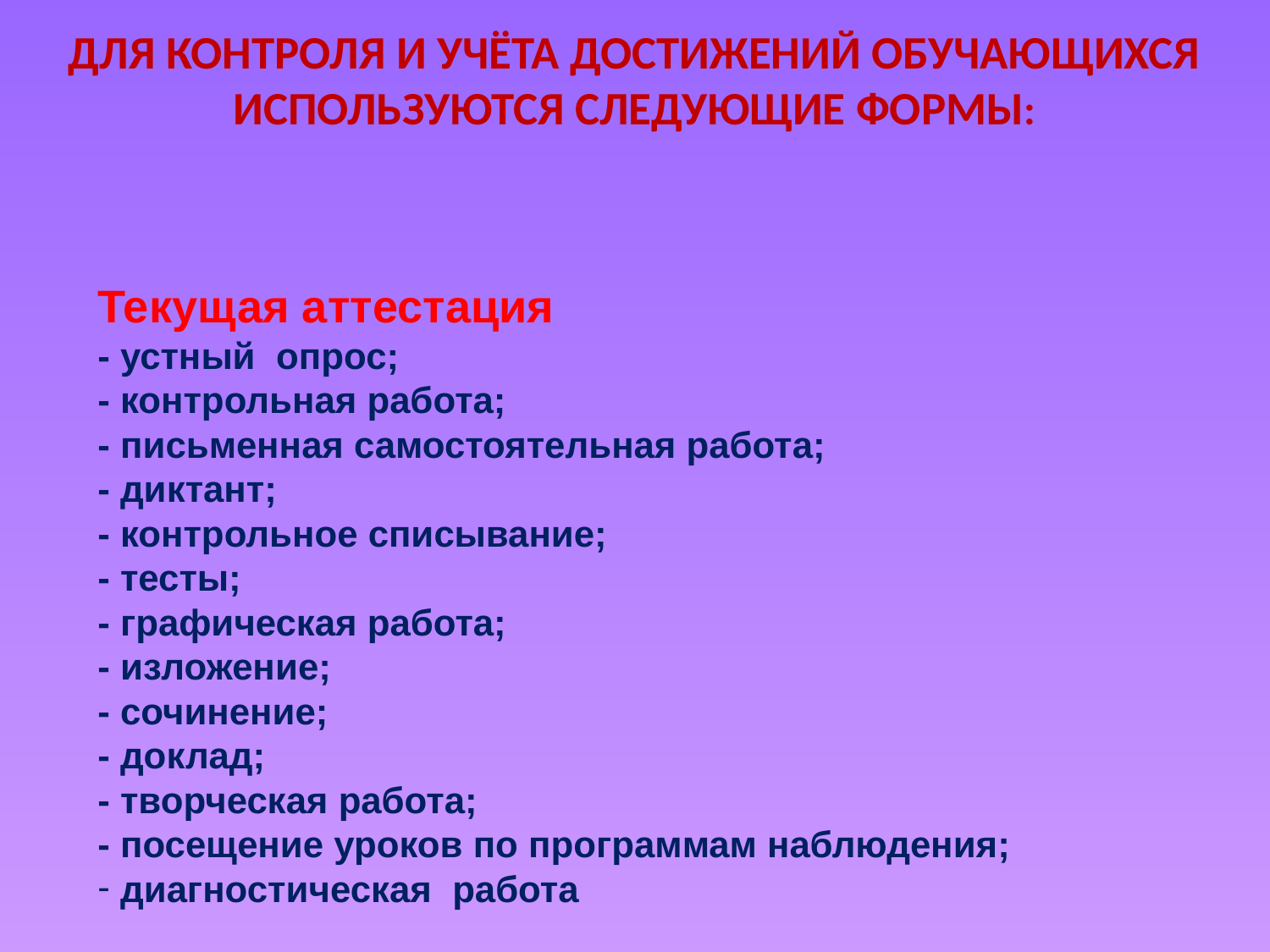

# Для контроля и учёта достижений обучающихся используются следующие формы:

Текущая аттестация
- устный  опрос;
- контрольная работа;
- письменная самостоятельная работа;
- диктант;
- контрольное списывание;
- тесты;
- графическая работа;
- изложение;
- сочинение;
- доклад;
- творческая работа;
- посещение уроков по программам наблюдения;
 диагностическая  работа